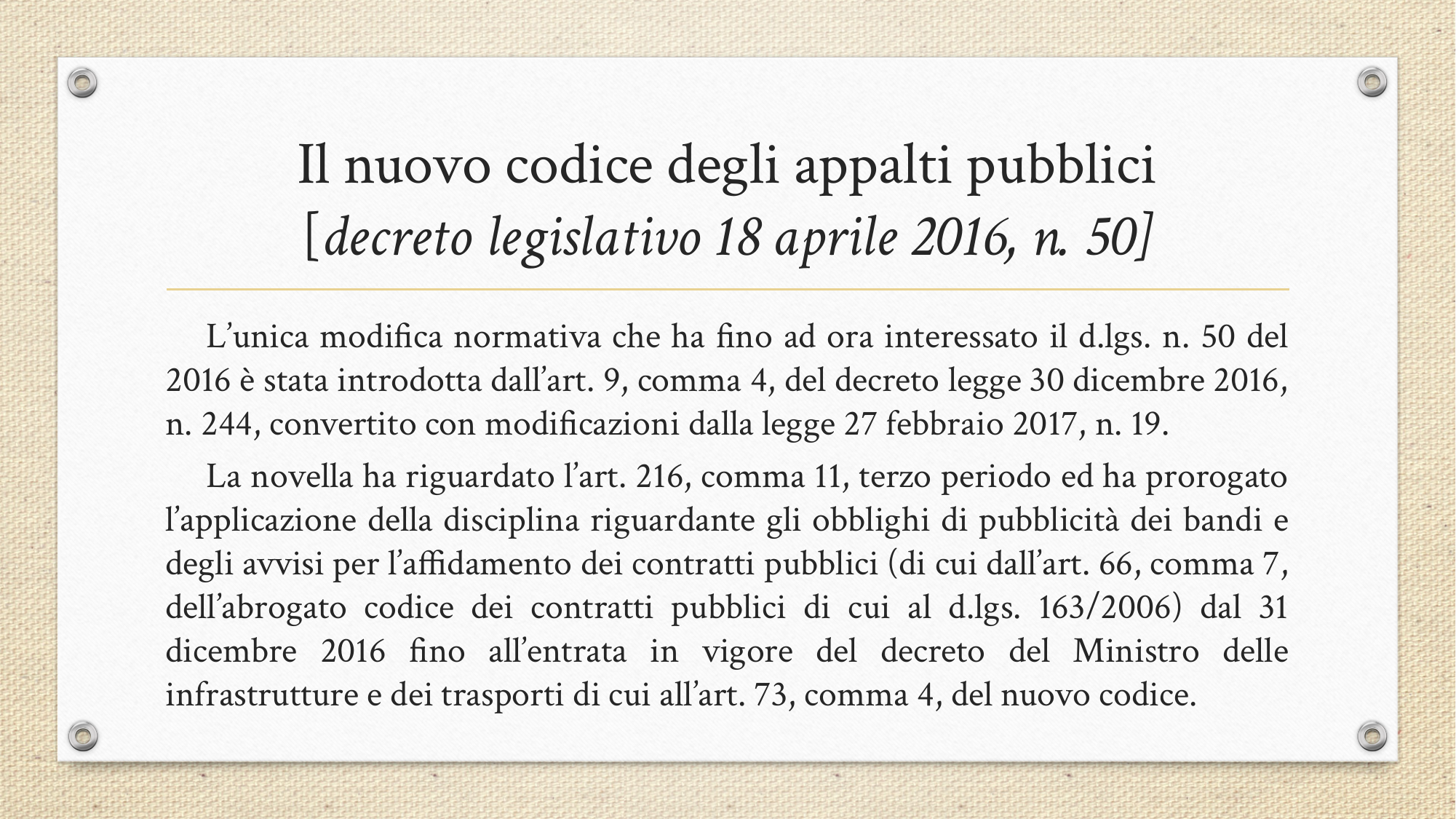

# Il nuovo codice degli appalti pubblici [decreto legislativo 18 aprile 2016, n. 50]
L’unica modifica normativa che ha fino ad ora interessato il d.lgs. n. 50 del 2016 è stata introdotta dall’art. 9, comma 4, del decreto legge 30 dicembre 2016, n. 244, convertito con modificazioni dalla legge 27 febbraio 2017, n. 19.
La novella ha riguardato l’art. 216, comma 11, terzo periodo ed ha prorogato l’applicazione della disciplina riguardante gli obblighi di pubblicità dei bandi e degli avvisi per l’affidamento dei contratti pubblici (di cui dall’art. 66, comma 7, dell’abrogato codice dei contratti pubblici di cui al d.lgs. 163/2006) dal 31 dicembre 2016 fino all’entrata in vigore del decreto del Ministro delle infrastrutture e dei trasporti di cui all’art. 73, comma 4, del nuovo codice.